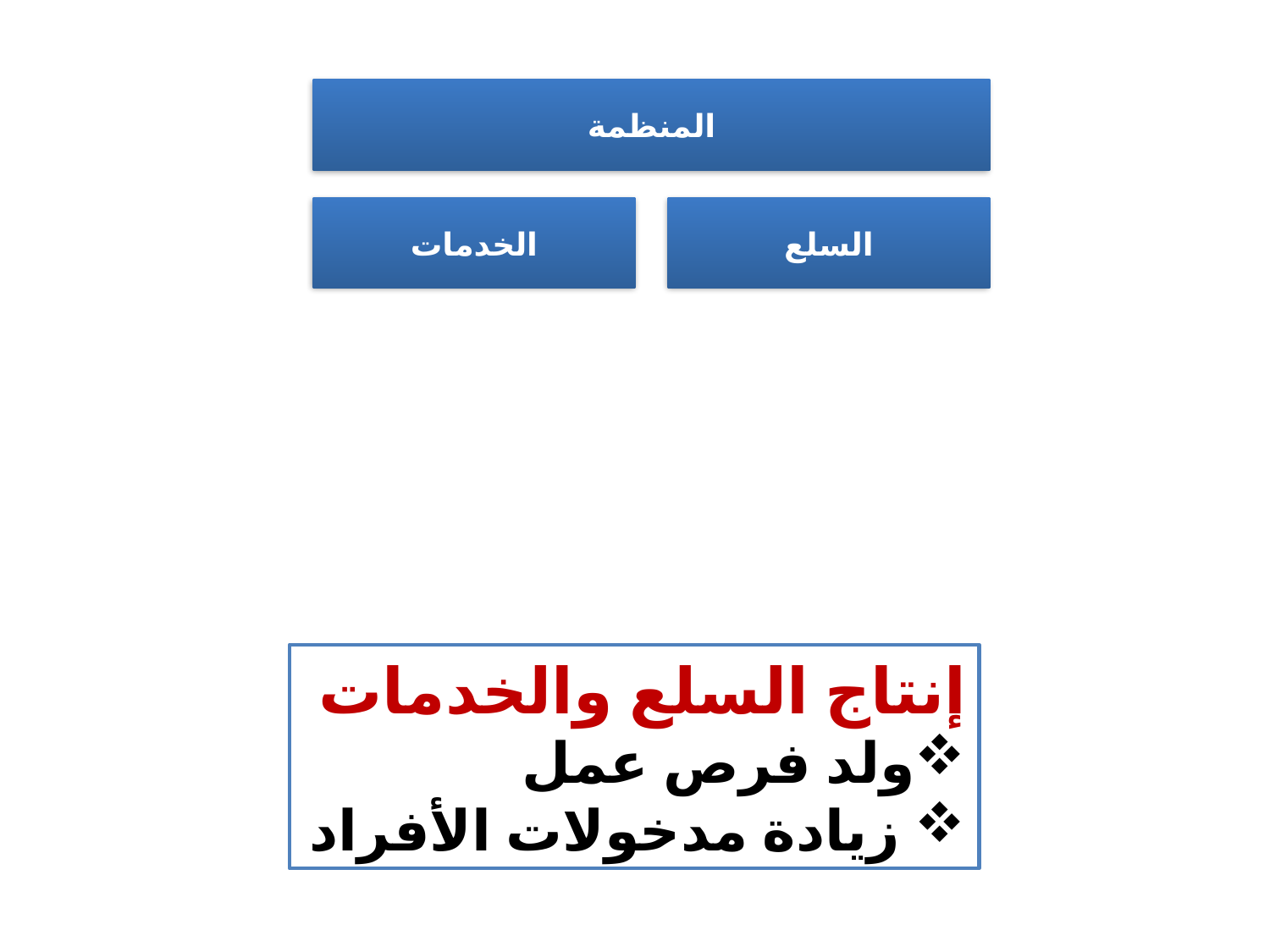

المنظمة
الخدمات
السلع
إنتاج السلع والخدمات
ولد فرص عمل
 زيادة مدخولات الأفراد